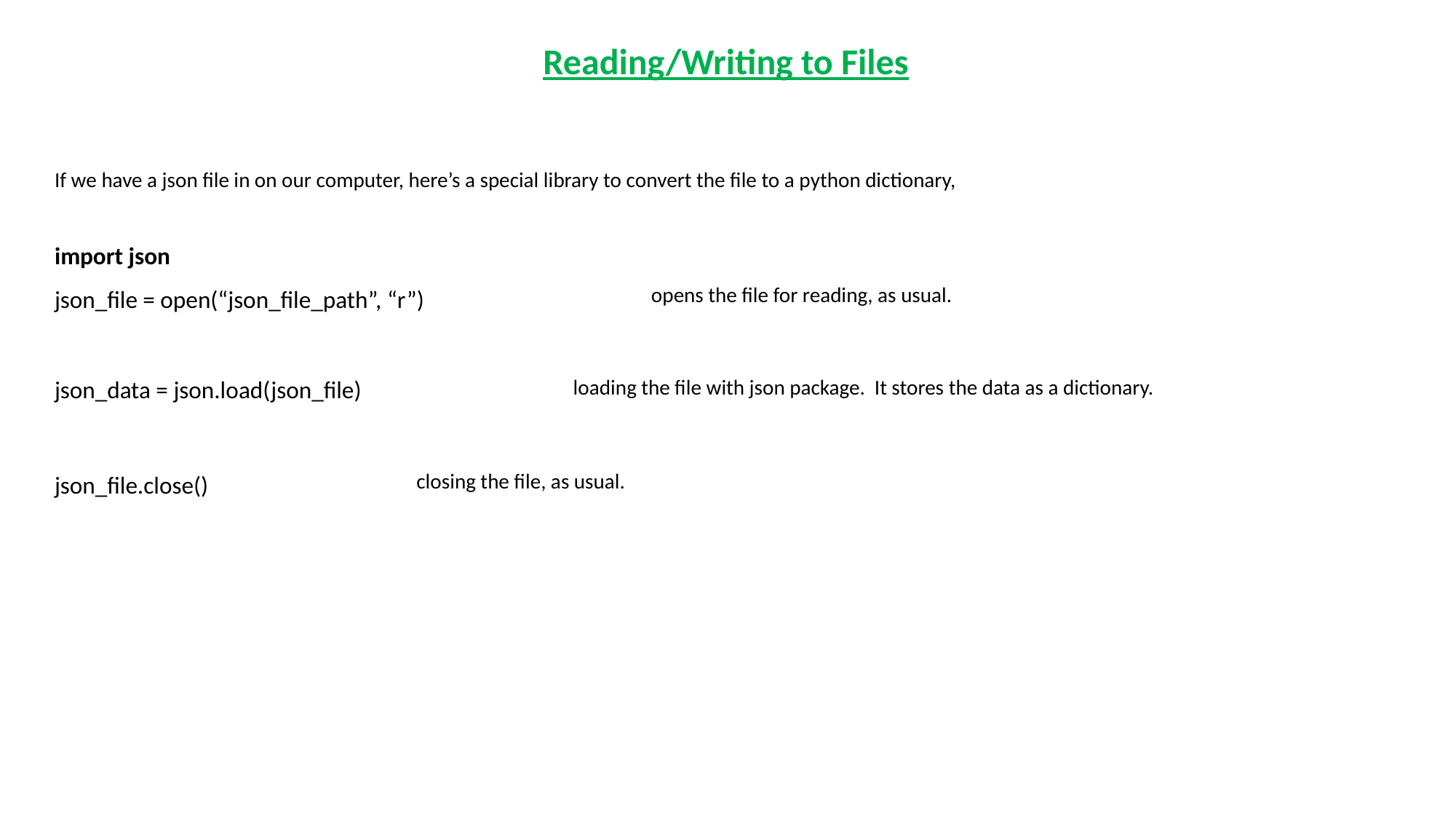

Reading/Writing to Files
If we have a json file in on our computer, here’s a special library to convert the file to a python dictionary,
import json
opens the file for reading, as usual.
json_file = open(“json_file_path”, “r”)
loading the file with json package.  It stores the data as a dictionary.
json_data = json.load(json_file)
closing the file, as usual.
json_file.close()